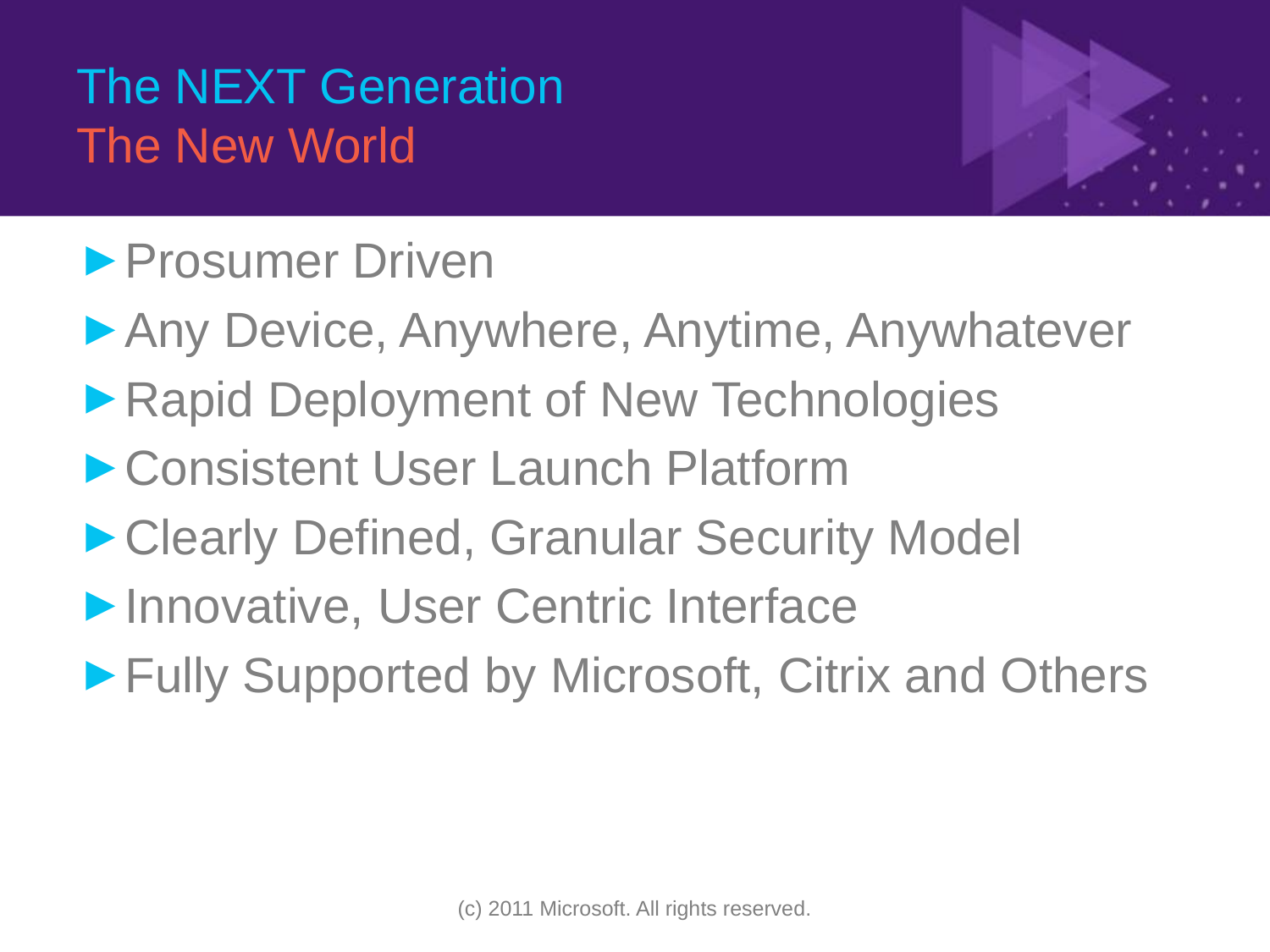

# The NEXT Generation The New World
Prosumer Driven
Any Device, Anywhere, Anytime, Anywhatever
Rapid Deployment of New Technologies
Consistent User Launch Platform
Clearly Defined, Granular Security Model
Innovative, User Centric Interface
Fully Supported by Microsoft, Citrix and Others
(c) 2011 Microsoft. All rights reserved.